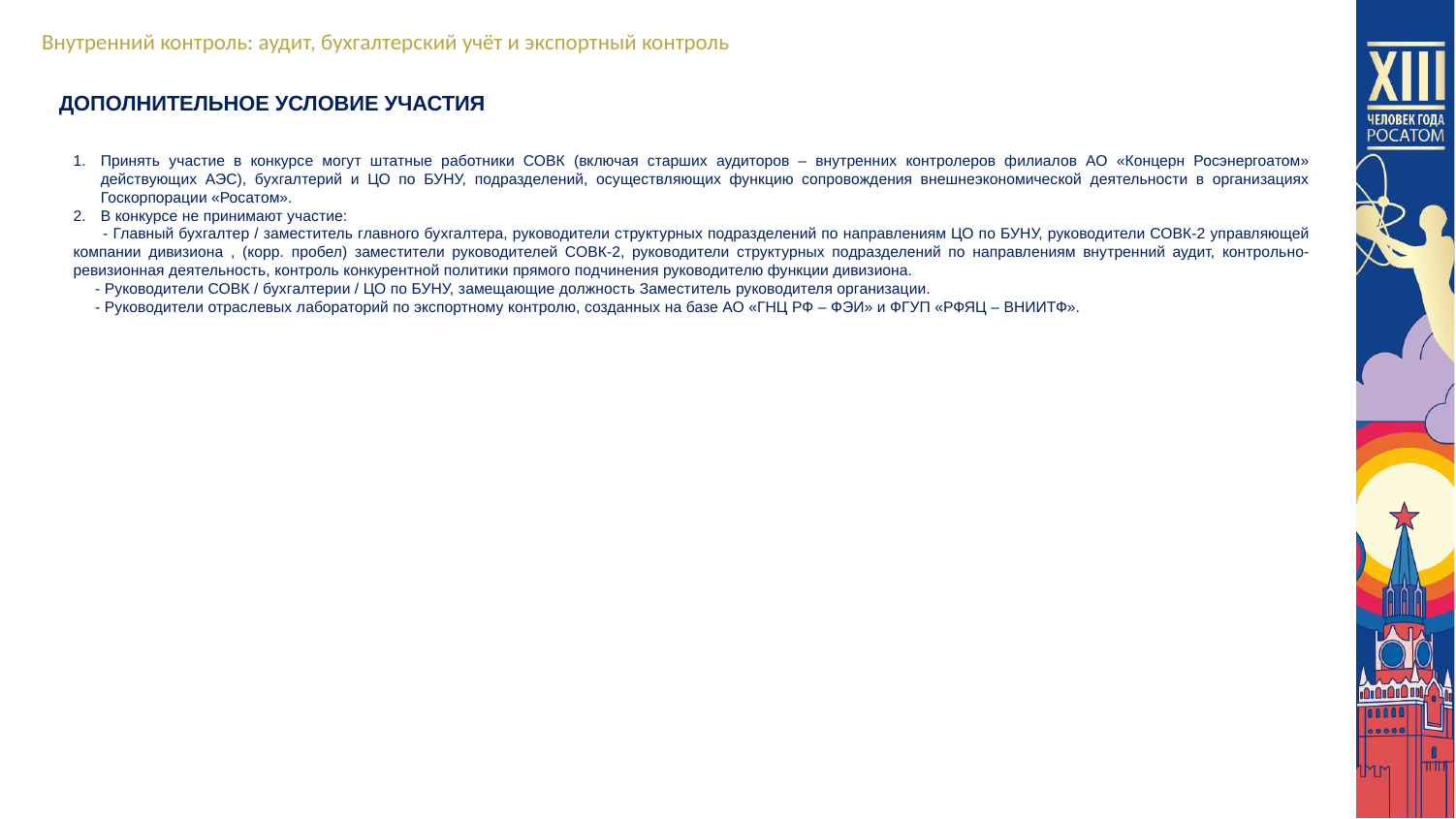

Внутренний контроль: аудит, бухгалтерский учёт и экспортный контроль
ДОПОЛНИТЕЛЬНОЕ УСЛОВИЕ УЧАСТИЯ
Принять участие в конкурсе могут штатные работники СОВК (включая старших аудиторов – внутренних контролеров филиалов АО «Концерн Росэнергоатом» действующих АЭС), бухгалтерий и ЦО по БУНУ, подразделений, осуществляющих функцию сопровождения внешнеэкономической деятельности в организациях Госкорпорации «Росатом».
В конкурсе не принимают участие:
      - Главный бухгалтер / заместитель главного бухгалтера, руководители структурных подразделений по направлениям ЦО по БУНУ, руководители СОВК-2 управляющей компании дивизиона , (корр. пробел) заместители руководителей СОВК-2, руководители структурных подразделений по направлениям внутренний аудит, контрольно-ревизионная деятельность, контроль конкурентной политики прямого подчинения руководителю функции дивизиона.
     - Руководители СОВК / бухгалтерии / ЦО по БУНУ, замещающие должность Заместитель руководителя организации.
     - Руководители отраслевых лабораторий по экспортному контролю, созданных на базе АО «ГНЦ РФ – ФЭИ» и ФГУП «РФЯЦ – ВНИИТФ».